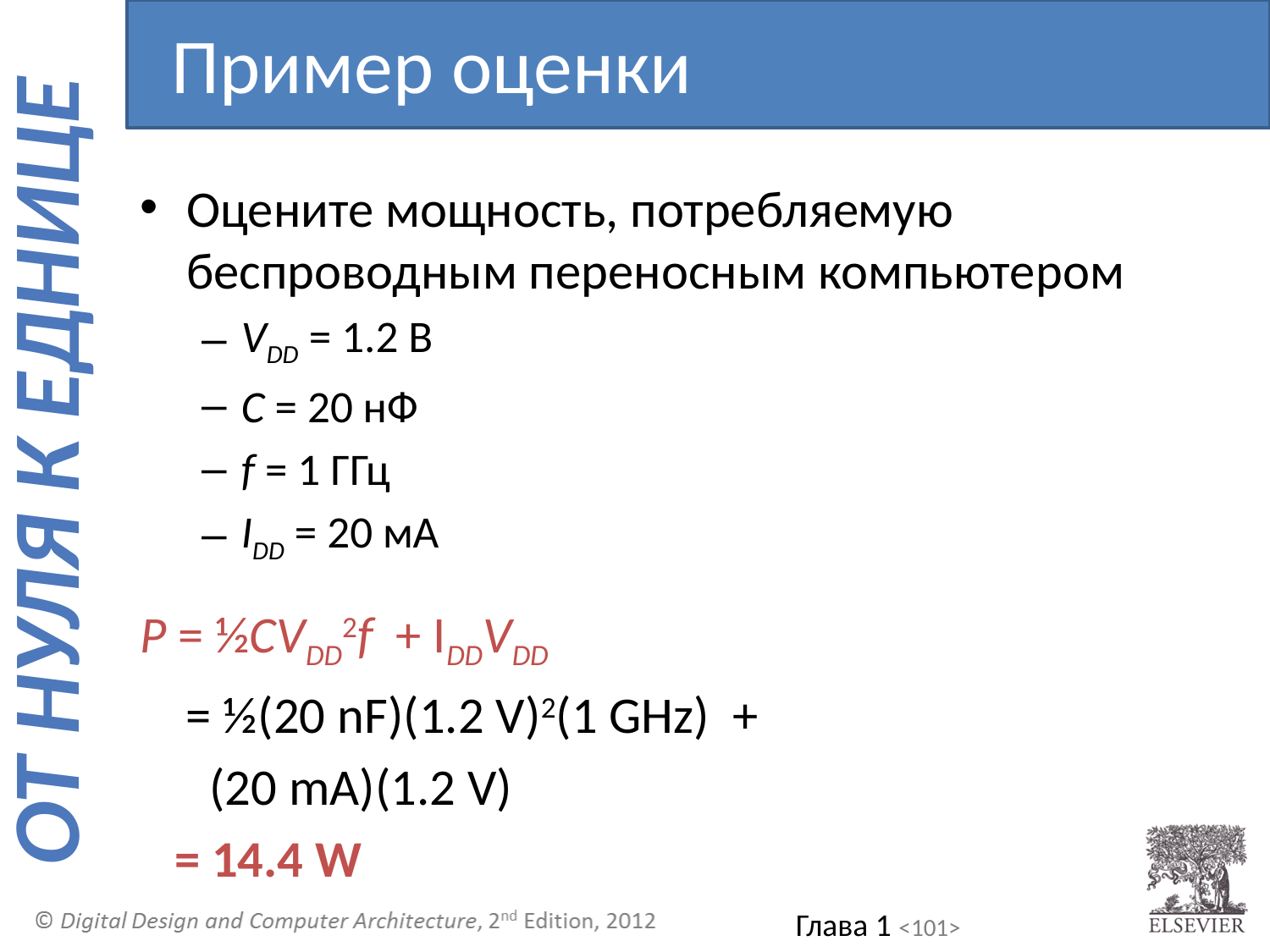

Пример оценки энергопотребления
Оцените мощность, потребляемую беспроводным переносным компьютером
VDD = 1.2 В
C = 20 нФ
f = 1 ГГц
IDD = 20 мА

P = ½CVDD2f  + IDDVDD
    = ½(20 nF)(1.2 V)2(1 GHz)  +
      (20 mA)(1.2 V)
   = 14.4 W